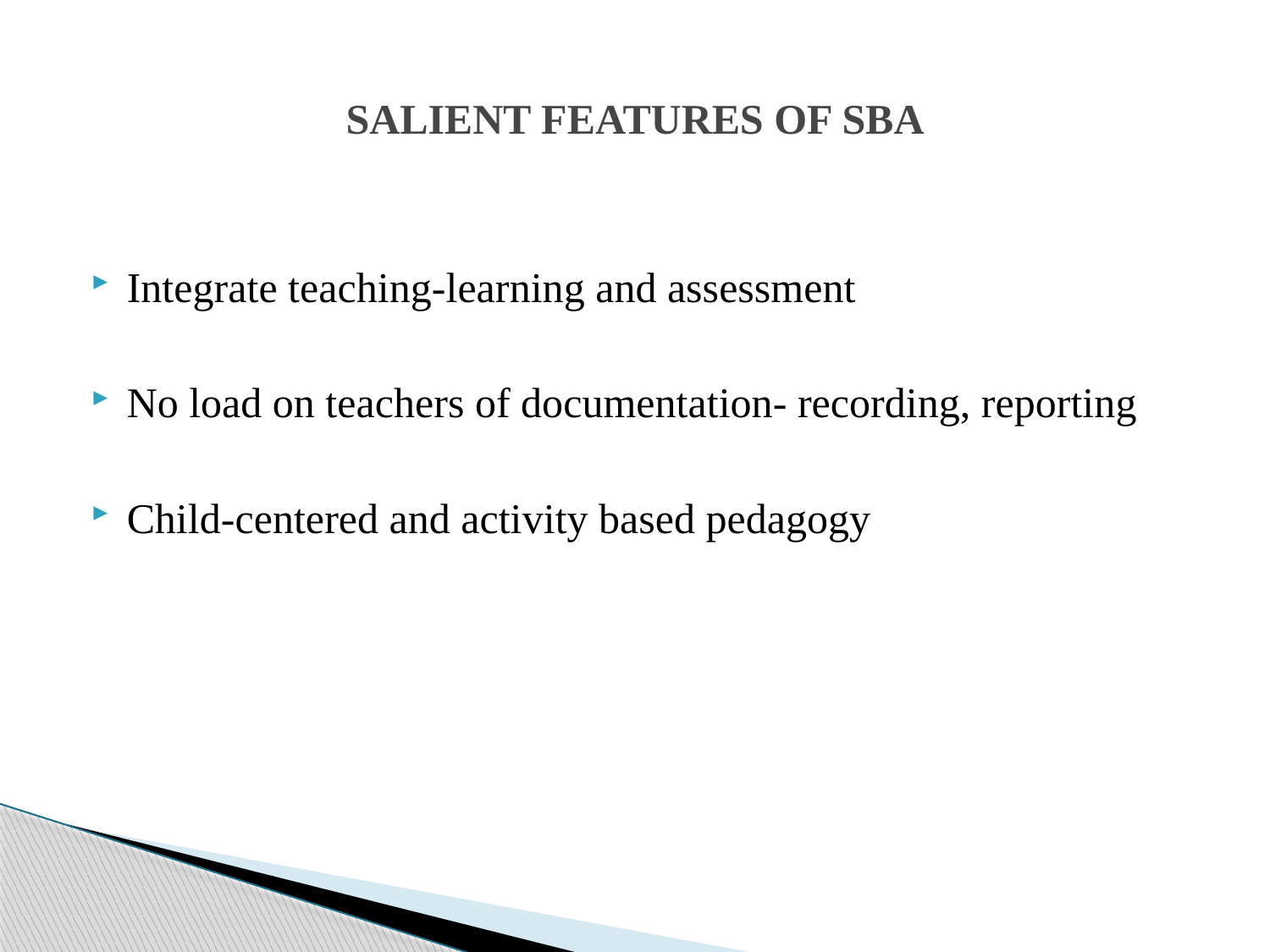

# SALIENT FEATURES OF SBA
Integrate teaching-learning and assessment

No load on teachers of documentation- recording, reporting

Child-centered and activity based pedagogy